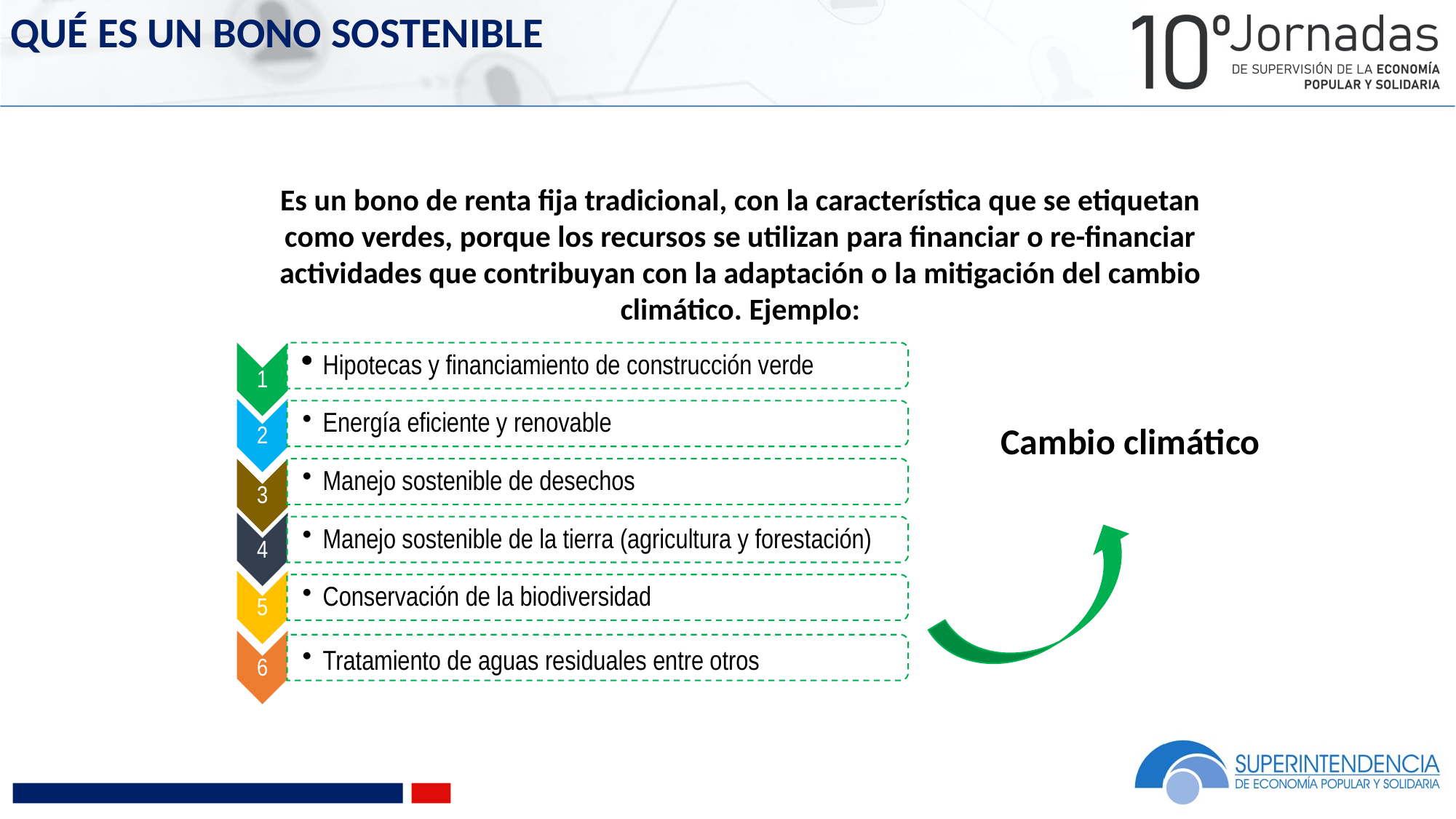

QUÉ ES UN BONO SOSTENIBLE
Es un bono de renta fija tradicional, con la característica que se etiquetan como verdes, porque los recursos se utilizan para financiar o re-financiar actividades que contribuyan con la adaptación o la mitigación del cambio climático. Ejemplo:
1
Hipotecas y financiamiento de construcción verde
2
Energía eficiente y renovable
3
Manejo sostenible de desechos
4
Manejo sostenible de la tierra (agricultura y forestación)
5
Conservación de la biodiversidad
6

Tratamiento de aguas residuales entre otros
Cambio climático